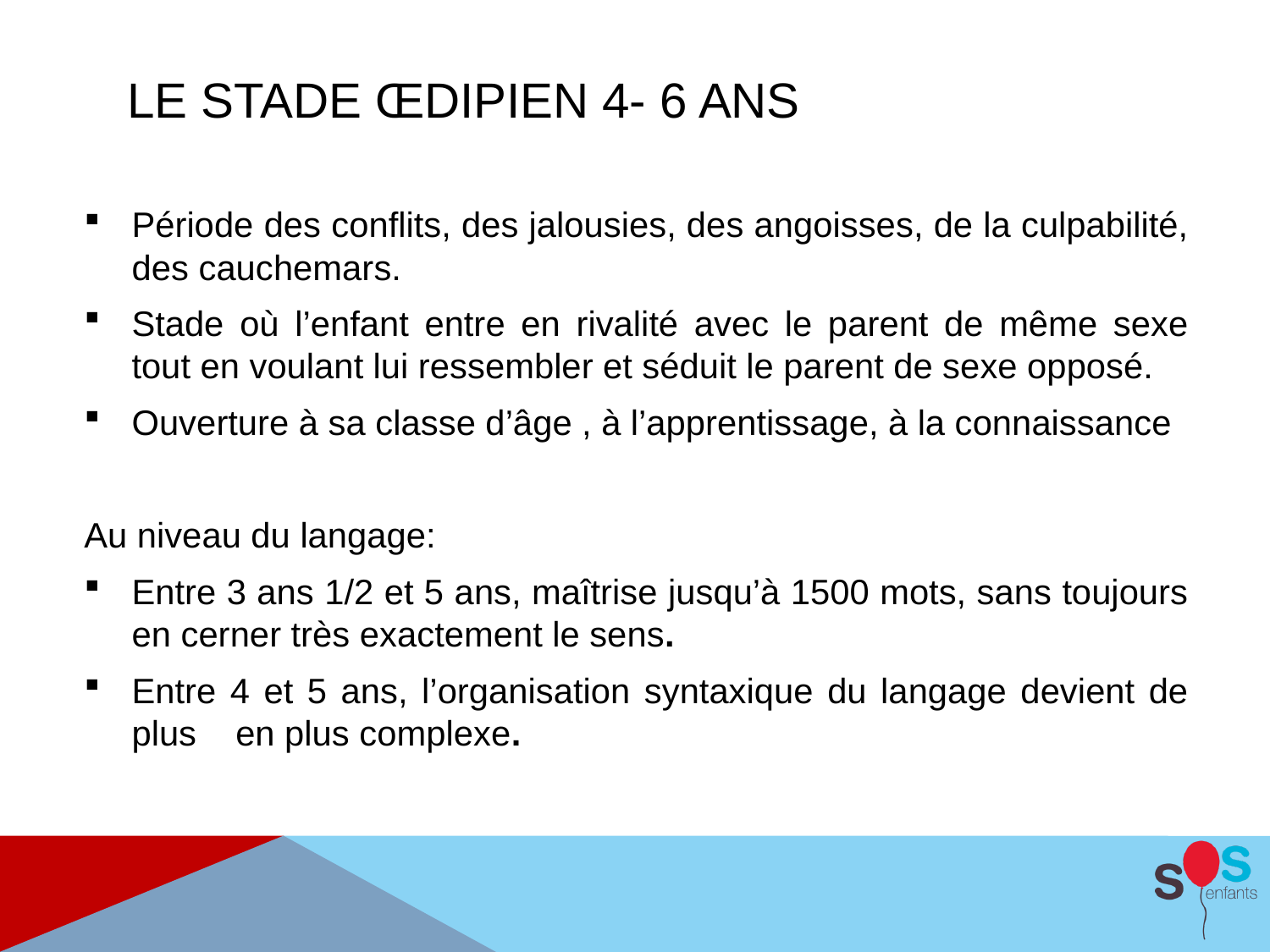

# Le Stade œdipien 4- 6 ans
Période des conflits, des jalousies, des angoisses, de la culpabilité, des cauchemars.
Stade où l’enfant entre en rivalité avec le parent de même sexe tout en voulant lui ressembler et séduit le parent de sexe opposé.
Ouverture à sa classe d’âge , à l’apprentissage, à la connaissance

Au niveau du langage:
Entre 3 ans 1/2 et 5 ans, maîtrise jusqu’à 1500 mots, sans toujours en cerner très exactement le sens.
Entre 4 et 5 ans, l’organisation syntaxique du langage devient de plus    en plus complexe.